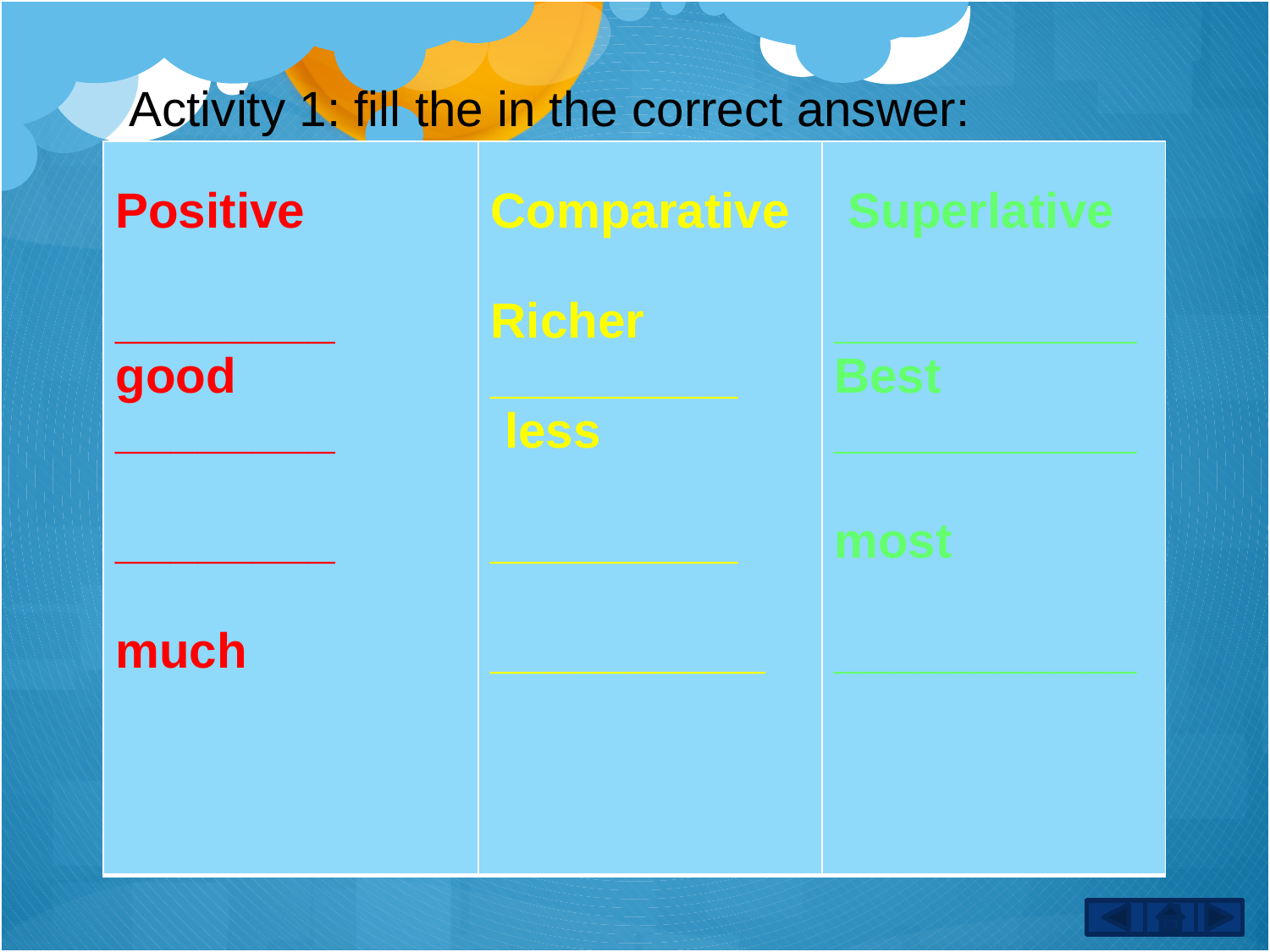

Activity 1: fill the in the correct answer:
| Positive \_\_\_\_\_\_\_\_ good \_\_\_\_\_\_\_\_ \_\_\_\_\_\_\_\_ much | Comparative Richer \_\_\_\_\_\_\_\_\_ less \_\_\_\_\_\_\_\_\_ \_\_\_\_\_\_\_\_\_\_ | Superlative \_\_\_\_\_\_\_\_\_\_\_ Best \_\_\_\_\_\_\_\_\_\_\_ most \_\_\_\_\_\_\_\_\_\_\_ |
| --- | --- | --- |